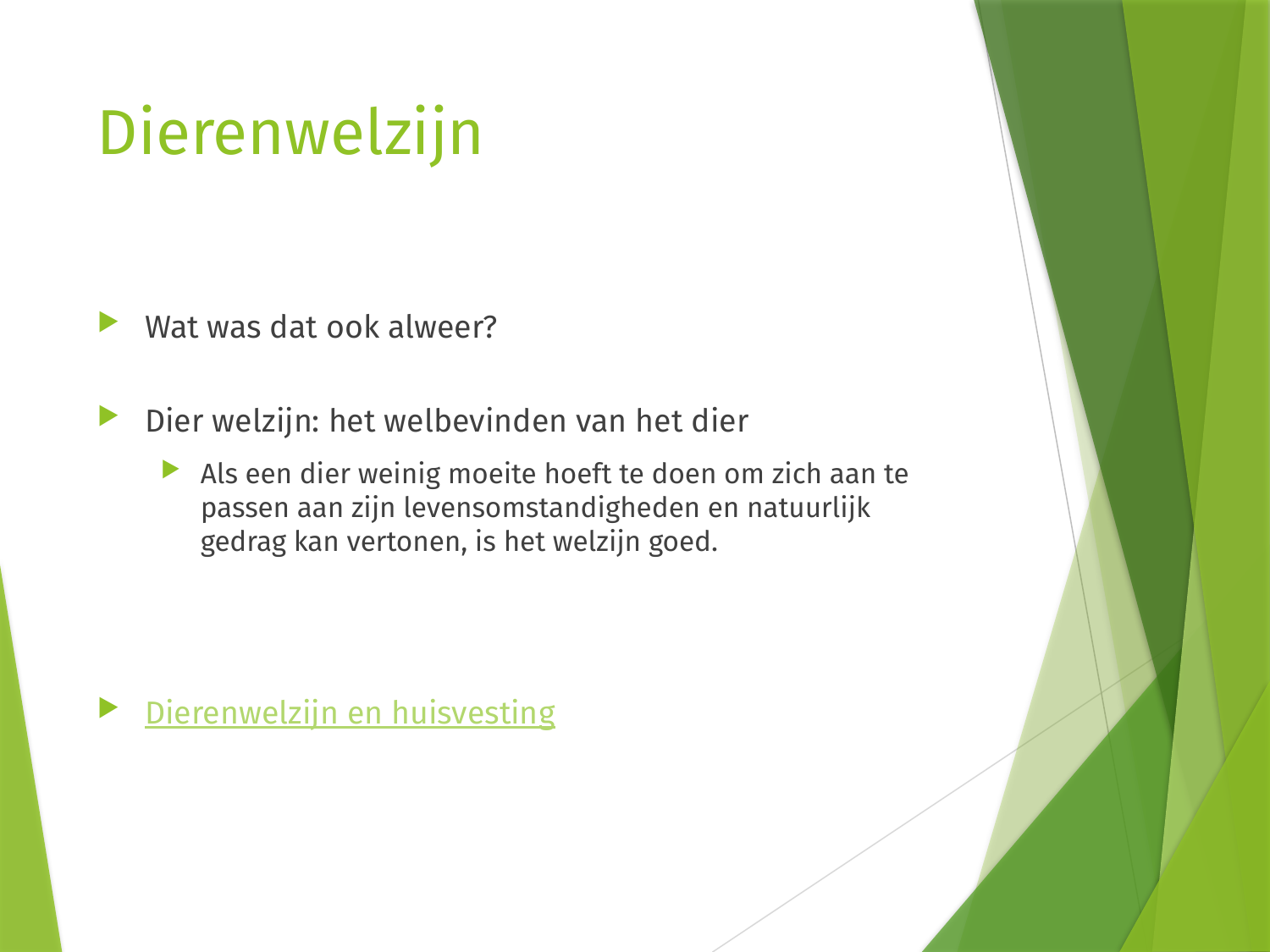

# Dierenwelzijn
Wat was dat ook alweer?
Dier welzijn: het welbevinden van het dier
Als een dier weinig moeite hoeft te doen om zich aan te passen aan zijn levensomstandigheden en natuurlijk gedrag kan vertonen, is het welzijn goed.

Dierenwelzijn en huisvesting